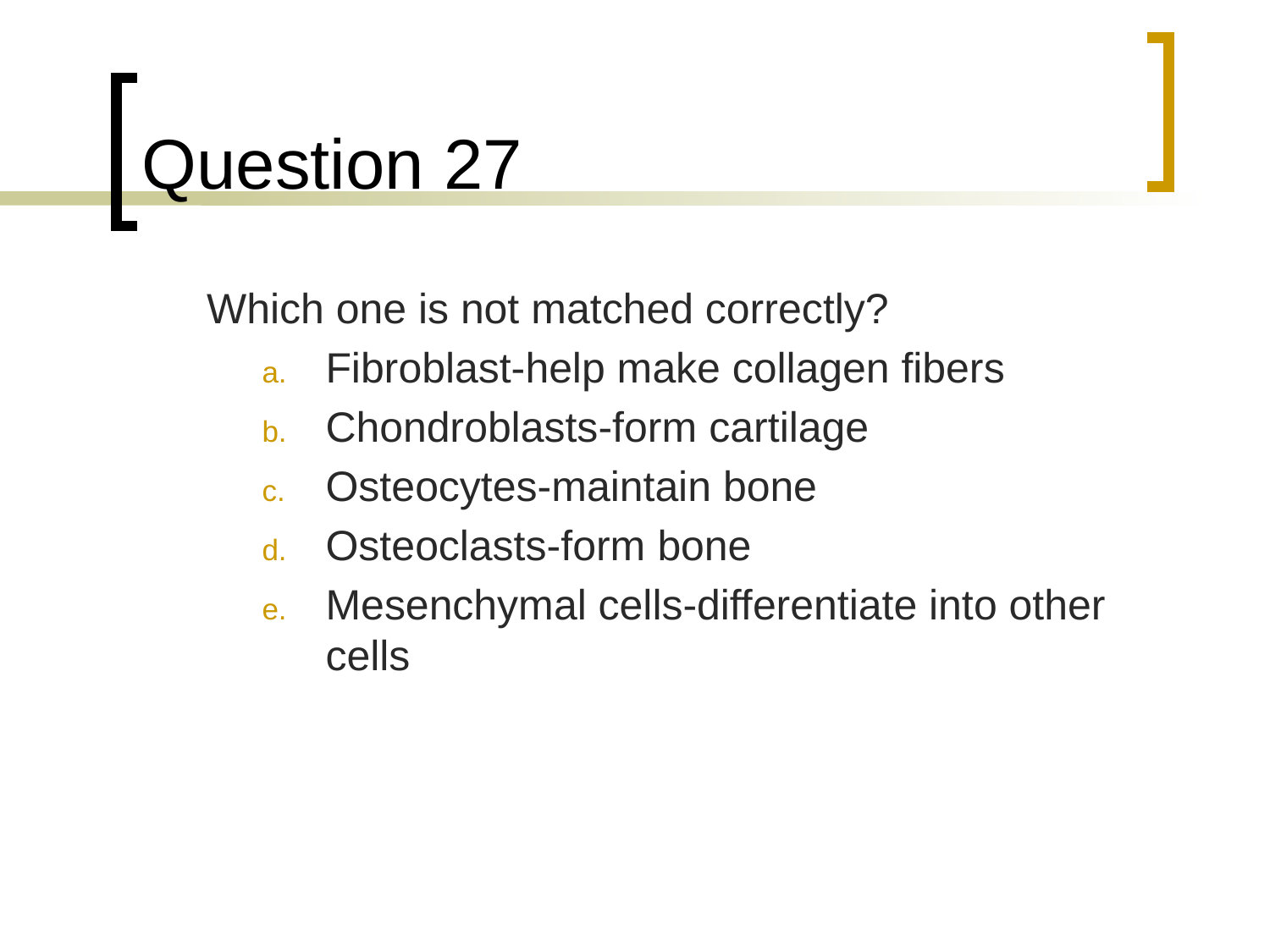

# Question 27
	Which one is not matched correctly?
Fibroblast-help make collagen fibers
Chondroblasts-form cartilage
Osteocytes-maintain bone
Osteoclasts-form bone
Mesenchymal cells-differentiate into other cells